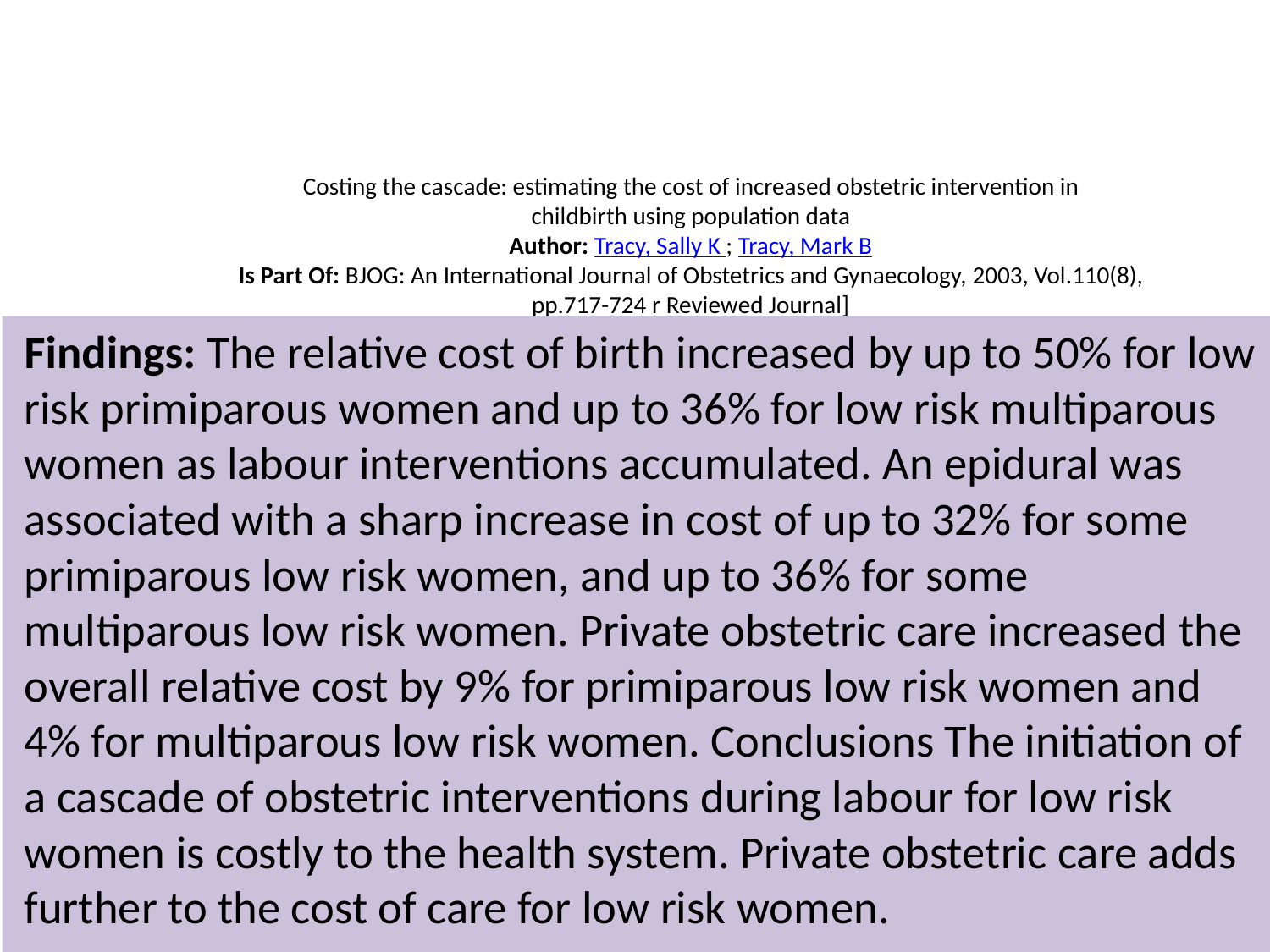

# Costing the cascade: estimating the cost of increased obstetric intervention in childbirth using population data Author: Tracy, Sally K ; Tracy, Mark B Is Part Of: BJOG: An International Journal of Obstetrics and Gynaecology, 2003, Vol.110(8), pp.717-724 r Reviewed Journal]
Findings: The relative cost of birth increased by up to 50% for low risk primiparous women and up to 36% for low risk multiparous women as labour interventions accumulated. An epidural was associated with a sharp increase in cost of up to 32% for some primiparous low risk women, and up to 36% for some multiparous low risk women. Private obstetric care increased the overall relative cost by 9% for primiparous low risk women and 4% for multiparous low risk women. Conclusions The initiation of a cascade of obstetric interventions during labour for low risk women is costly to the health system. Private obstetric care adds further to the cost of care for low risk women.